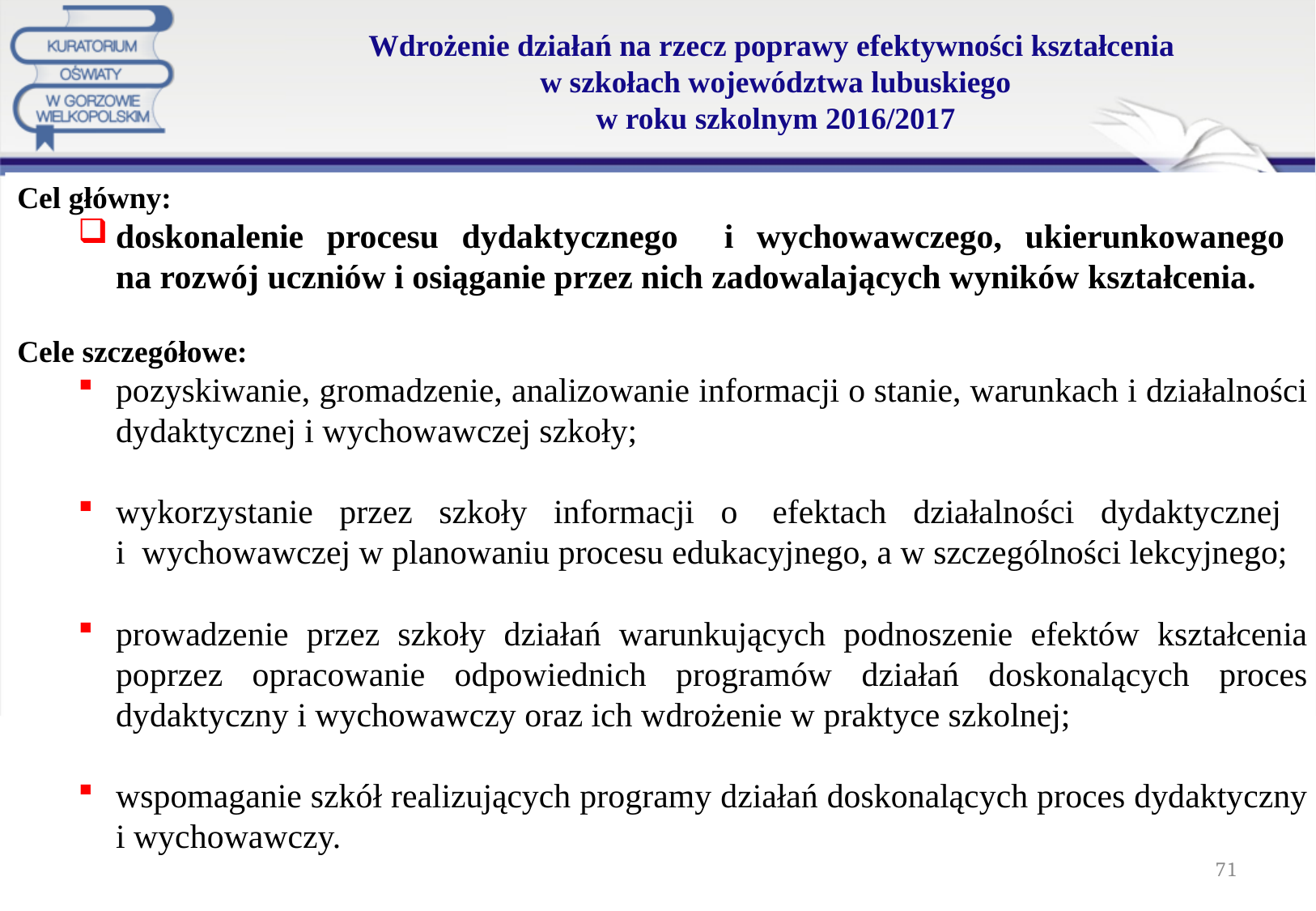

# Wdrożenie działań na rzecz poprawy efektywności kształcenia w szkołach województwa lubuskiego w roku szkolnym 2016/2017
Cel główny:
doskonalenie procesu dydaktycznego  i wychowawczego, ukierunkowanego
na rozwój uczniów i osiąganie przez nich zadowalających wyników kształcenia.

Cele szczegółowe:
pozyskiwanie, gromadzenie, analizowanie informacji o stanie, warunkach i działalności dydaktycznej i wychowawczej szkoły;

wykorzystanie przez szkoły informacji o  efektach działalności dydaktycznej
i  wychowawczej w planowaniu procesu edukacyjnego, a w szczególności lekcyjnego;

prowadzenie przez szkoły działań warunkujących podnoszenie efektów kształcenia poprzez opracowanie odpowiednich programów działań doskonalących proces dydaktyczny i wychowawczy oraz ich wdrożenie w praktyce szkolnej;

wspomaganie szkół realizujących programy działań doskonalących proces dydaktyczny i wychowawczy.
71